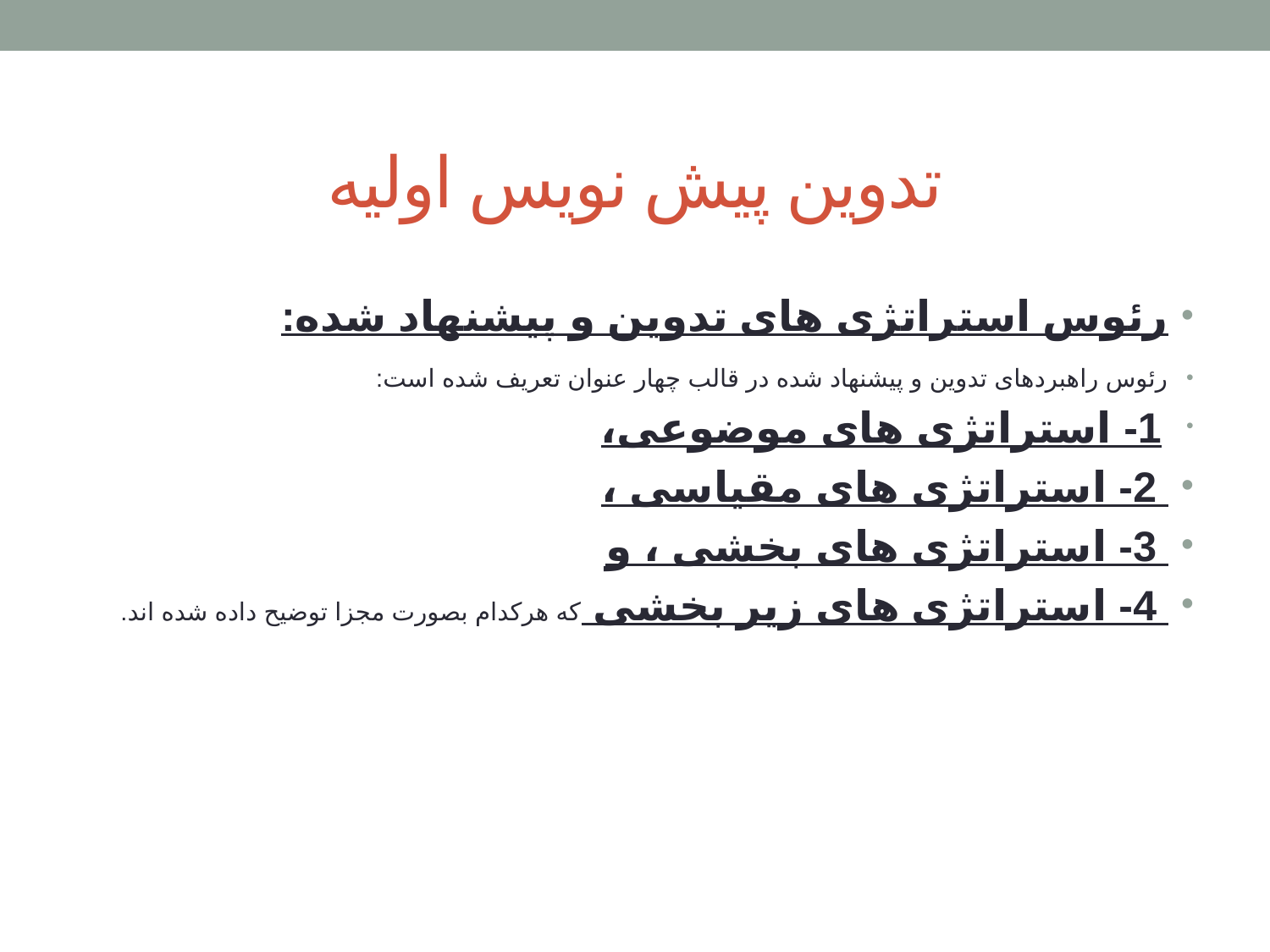

# تدوین پیش نویس اولیه
رئوس استراتژی های تدوین و پیشنهاد شده:
رئوس راهبردهای تدوین و پیشنهاد شده در قالب چهار عنوان تعریف شده است:
 1- استراتژی های موضوعی،
 2- استراتژی های مقیاسی ،
 3- استراتژی های بخشی ، و
 4- استراتژی های زیر بخشی که هرکدام بصورت مجزا توضیح داده شده اند.